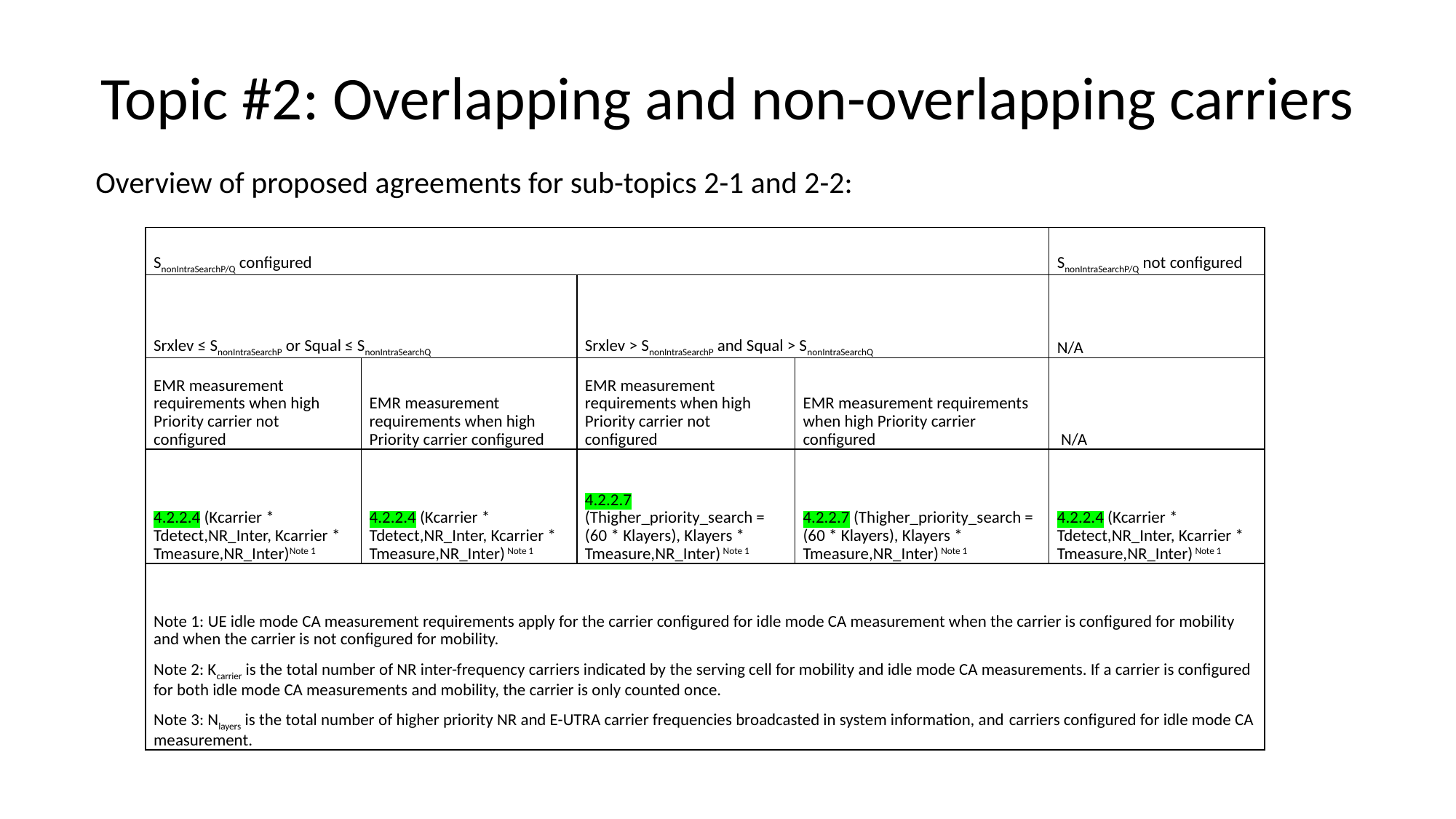

# Topic #2: Overlapping and non-overlapping carriers
Overview of proposed agreements for sub-topics 2-1 and 2-2:
| SnonIntraSearchP/Q configured |  |  |  | SnonIntraSearchP/Q not configured |
| --- | --- | --- | --- | --- |
| Srxlev ≤ SnonIntraSearchP or Squal ≤ SnonIntraSearchQ |  | Srxlev > SnonIntraSearchP and Squal > SnonIntraSearchQ |  | N/A |
| EMR measurement requirements when high Priority carrier not configured | EMR measurement requirements when high Priority carrier configured | EMR measurement requirements when high Priority carrier not configured | EMR measurement requirements when high Priority carrier configured | N/A |
| 4.2.2.4 (Kcarrier \* Tdetect,NR\_Inter, Kcarrier \* Tmeasure,NR\_Inter)Note 1 | 4.2.2.4 (Kcarrier \* Tdetect,NR\_Inter, Kcarrier \* Tmeasure,NR\_Inter) Note 1 | 4.2.2.7 (Thigher\_priority\_search = (60 \* Klayers), Klayers \* Tmeasure,NR\_Inter) Note 1 | 4.2.2.7 (Thigher\_priority\_search = (60 \* Klayers), Klayers \* Tmeasure,NR\_Inter) Note 1 | 4.2.2.4 (Kcarrier \* Tdetect,NR\_Inter, Kcarrier \* Tmeasure,NR\_Inter) Note 1 |
| Note 1: UE idle mode CA measurement requirements apply for the carrier configured for idle mode CA measurement when the carrier is configured for mobility and when the carrier is not configured for mobility. Note 2: Kcarrier is the total number of NR inter-frequency carriers indicated by the serving cell for mobility and idle mode CA measurements. If a carrier is configured for both idle mode CA measurements and mobility, the carrier is only counted once. Note 3: Nlayers is the total number of higher priority NR and E-UTRA carrier frequencies broadcasted in system information, and carriers configured for idle mode CA measurement. |  |  |  |  |